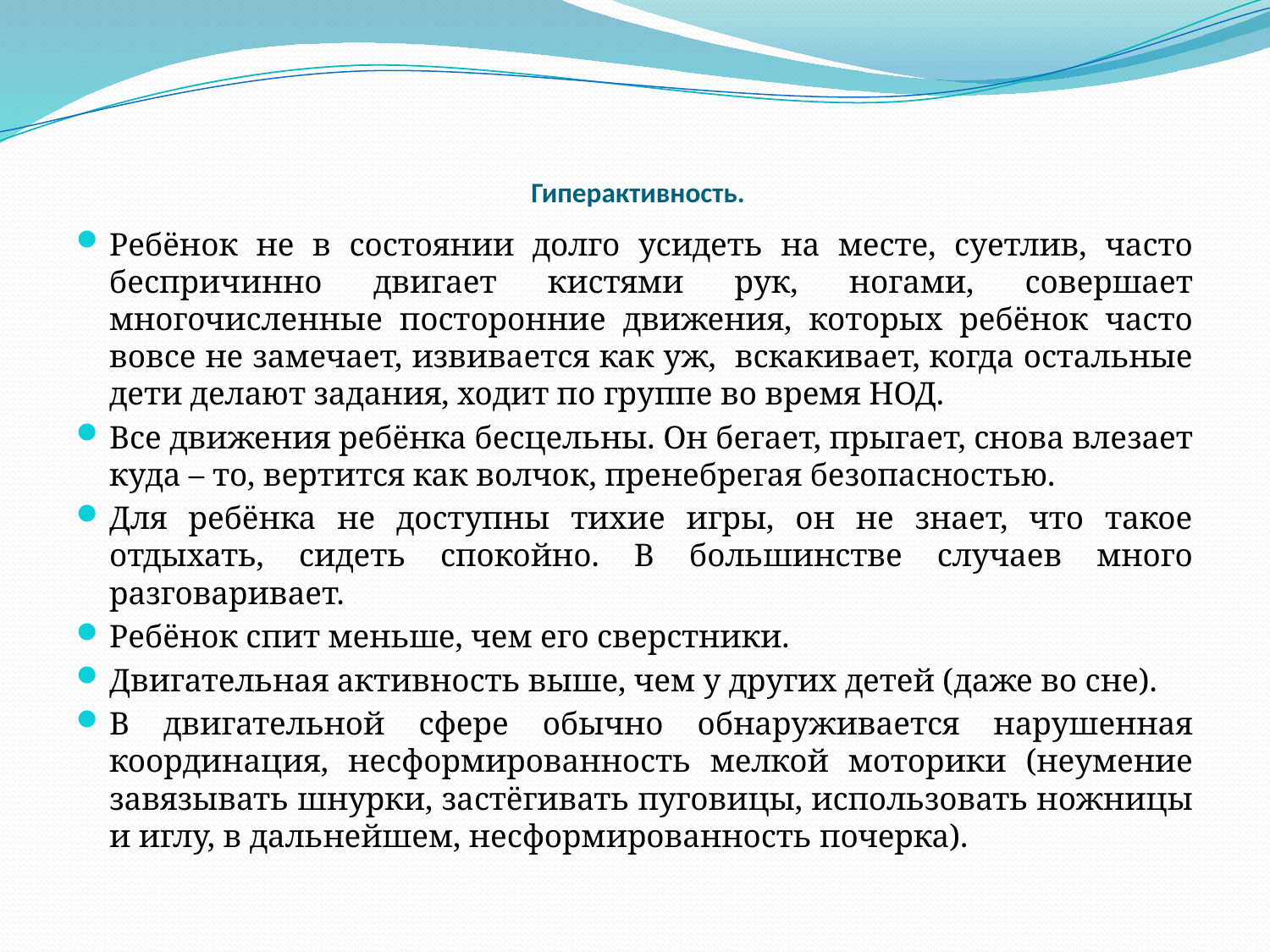

# Гиперактивность.
Ребёнок не в состоянии долго усидеть на месте, суетлив, часто беспричинно двигает кистями рук, ногами, совершает многочисленные посторонние движения, которых ребёнок часто вовсе не замечает, извивается как уж,  вскакивает, когда остальные дети делают задания, ходит по группе во время НОД.
Все движения ребёнка бесцельны. Он бегает, прыгает, снова влезает куда – то, вертится как волчок, пренебрегая безопасностью.
Для ребёнка не доступны тихие игры, он не знает, что такое отдыхать, сидеть спокойно. В большинстве случаев много разговаривает.
Ребёнок спит меньше, чем его сверстники.
Двигательная активность выше, чем у других детей (даже во сне).
В двигательной сфере обычно обнаруживается нарушенная координация, несформированность мелкой моторики (неумение завязывать шнурки, застёгивать пуговицы, использовать ножницы и иглу, в дальнейшем, несформированность почерка).